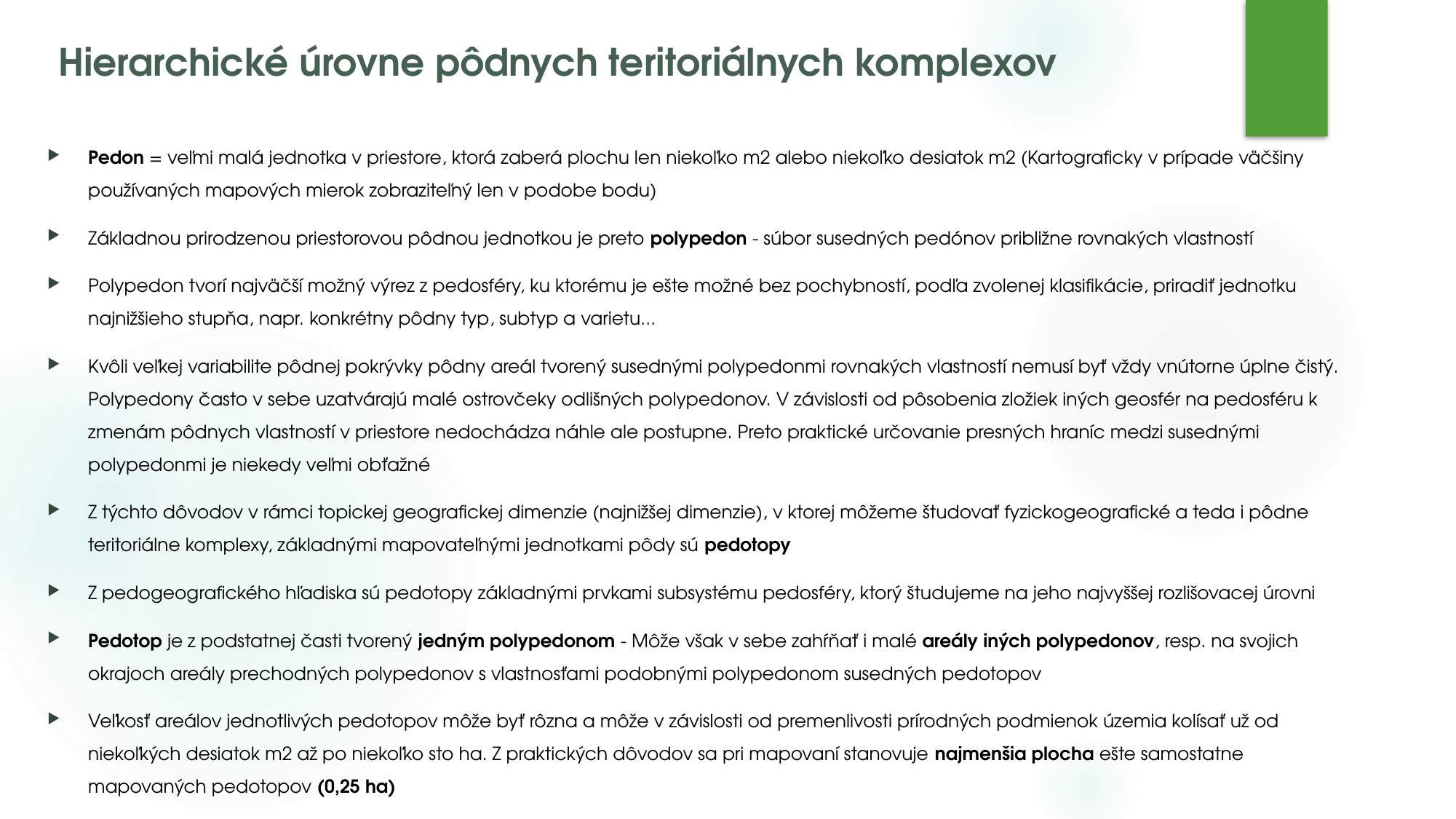

# Hierarchické úrovne pôdnych teritoriálnych komplexov
Pedon = veľmi malá jednotka v priestore, ktorá zaberá plochu len niekoľko m2 alebo niekoľko desiatok m2 (Kartograficky v prípade väčšiny používaných mapových mierok zobraziteľný len v podobe bodu)
Základnou prirodzenou priestorovou pôdnou jednotkou je preto polypedon - súbor susedných pedónov približne rovnakých vlastností
Polypedon tvorí najväčší možný výrez z pedosféry, ku ktorému je ešte možné bez pochybností, podľa zvolenej klasifikácie, priradiť jednotku najnižšieho stupňa, napr. konkrétny pôdny typ, subtyp a varietu...
Kvôli veľkej variabilite pôdnej pokrývky pôdny areál tvorený susednými polypedonmi rovnakých vlastností nemusí byť vždy vnútorne úplne čistý. Polypedony často v sebe uzatvárajú malé ostrovčeky odlišných polypedonov. V závislosti od pôsobenia zložiek iných geosfér na pedosféru k zmenám pôdnych vlastností v priestore nedochádza náhle ale postupne. Preto praktické určovanie presných hraníc medzi susednými polypedonmi je niekedy veľmi obťažné
Z týchto dôvodov v rámci topickej geografickej dimenzie (najnižšej dimenzie), v ktorej môžeme študovať fyzickogeografické a teda i pôdne teritoriálne komplexy, základnými mapovateľnými jednotkami pôdy sú pedotopy
Z pedogeografického hľadiska sú pedotopy základnými prvkami subsystému pedosféry, ktorý študujeme na jeho najvyššej rozlišovacej úrovni
Pedotop je z podstatnej časti tvorený jedným polypedonom - Môže však v sebe zahŕňať i malé areály iných polypedonov, resp. na svojich okrajoch areály prechodných polypedonov s vlastnosťami podobnými polypedonom susedných pedotopov
Veľkosť areálov jednotlivých pedotopov môže byť rôzna a môže v závislosti od premenlivosti prírodných podmienok územia kolísať už od niekoľkých desiatok m2 až po niekoľko sto ha. Z praktických dôvodov sa pri mapovaní stanovuje najmenšia plocha ešte samostatne mapovaných pedotopov (0,25 ha)